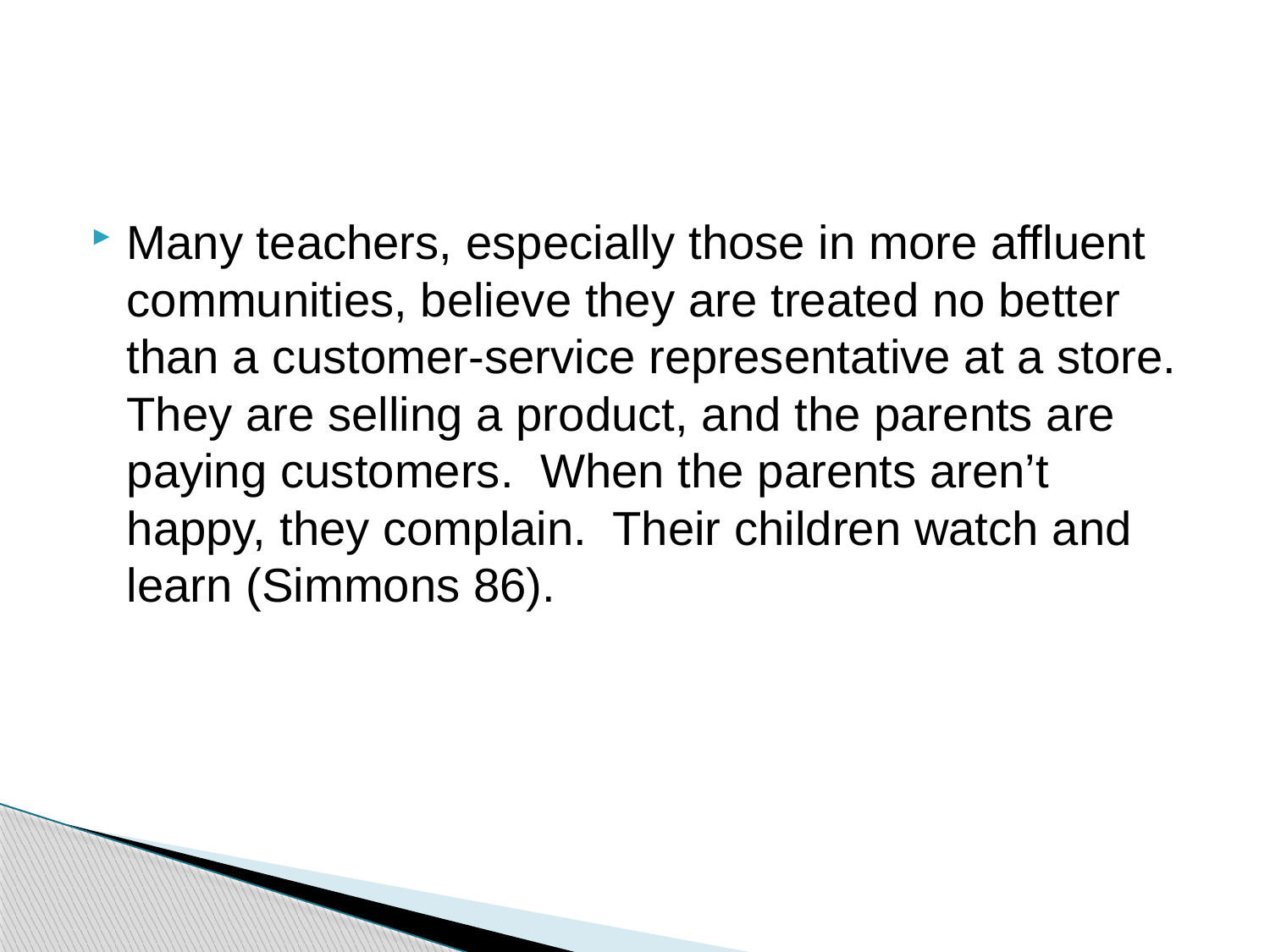

#
Many teachers, especially those in more affluent communities, believe they are treated no better than a customer-service representative at a store.  They are selling a product, and the parents are paying customers.  When the parents aren’t happy, they complain.  Their children watch and learn (Simmons 86).